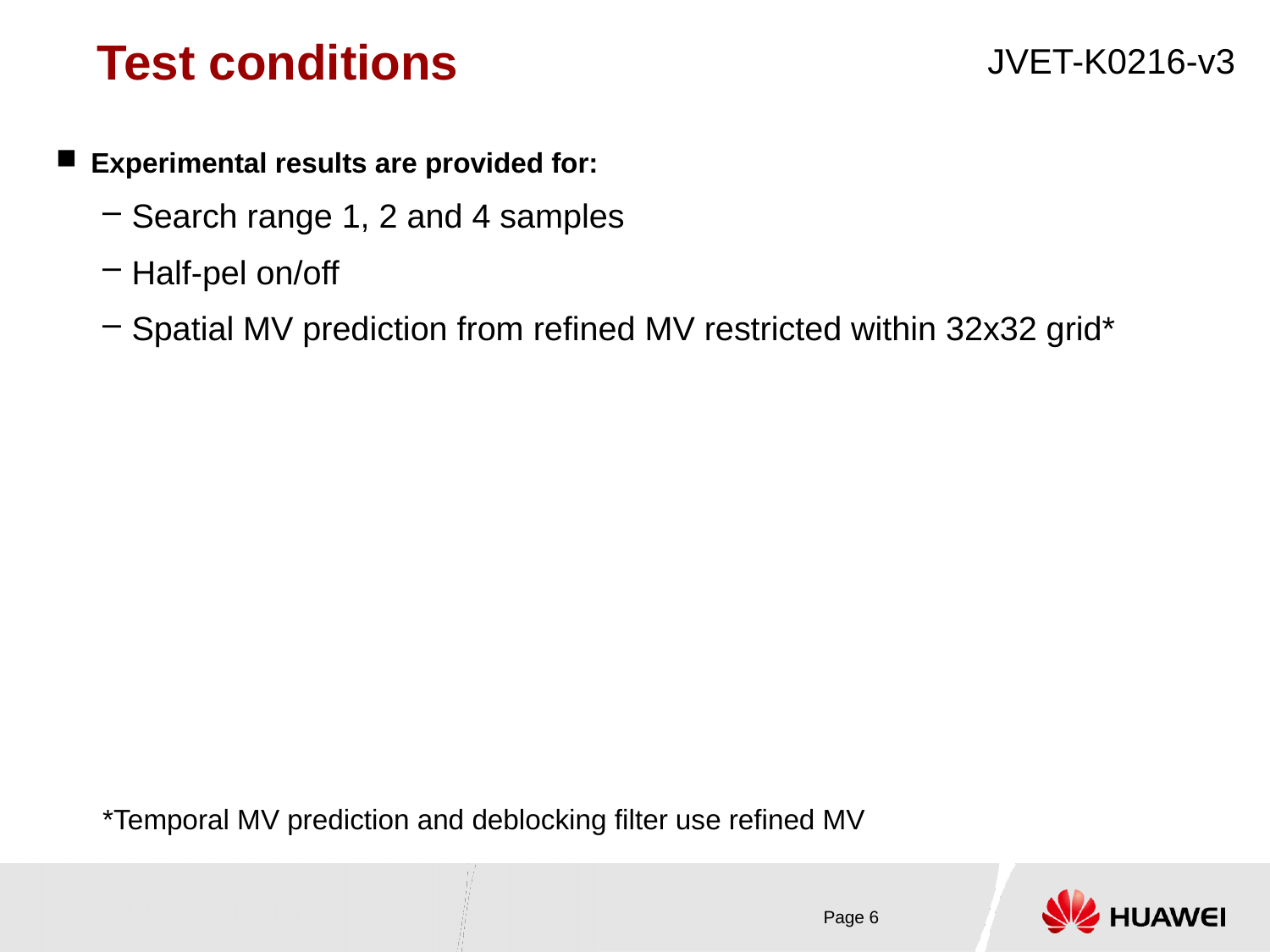

# Test conditions
Experimental results are provided for:
Search range 1, 2 and 4 samples
Half-pel on/off
Spatial MV prediction from refined MV restricted within 32x32 grid*

*Temporal MV prediction and deblocking filter use refined MV

Page 6